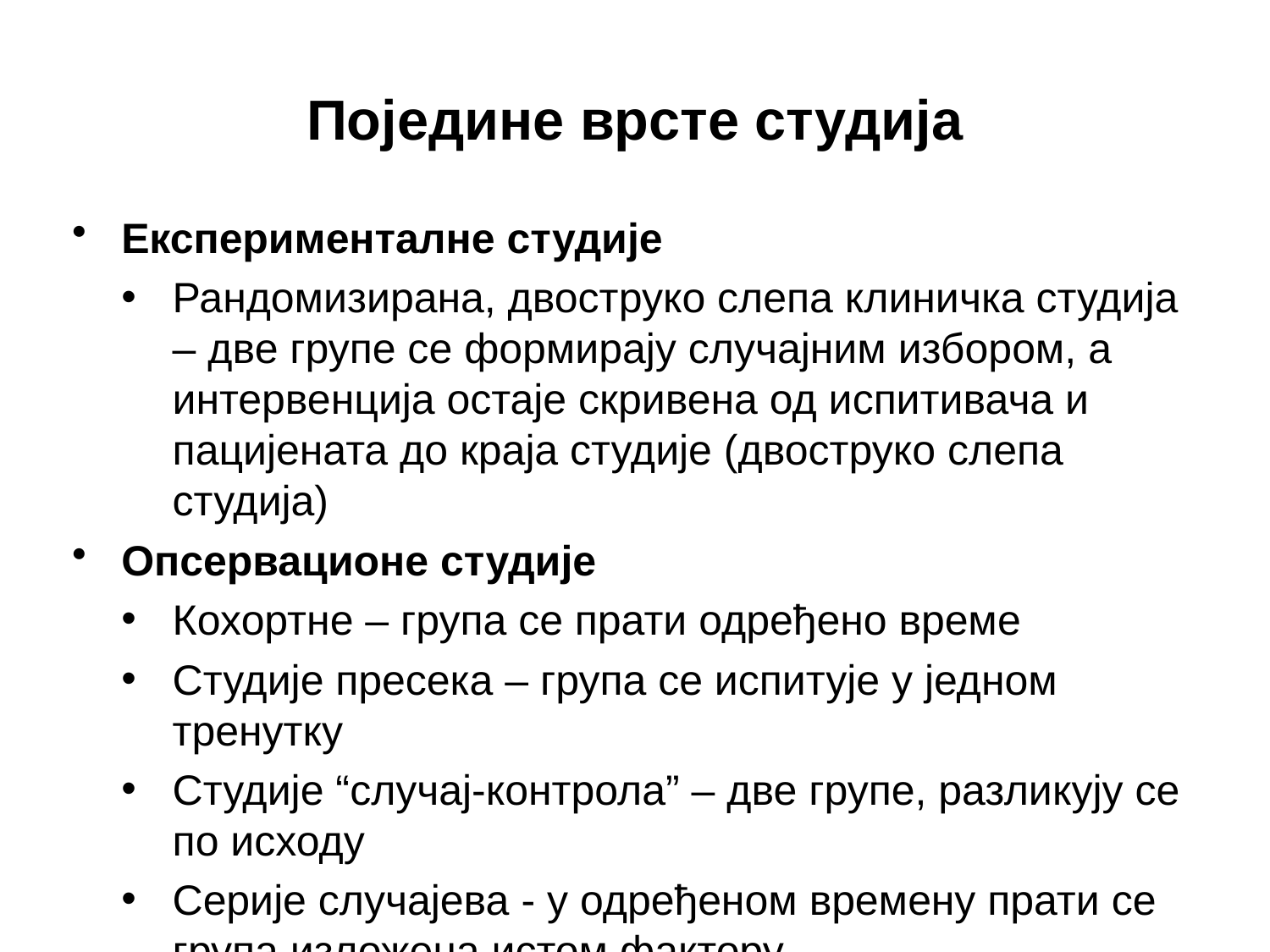

# Поједине врсте студија
Експерименталне студије
Рандомизирана, двоструко слепа клиничка студија – две групе се формирају случајним избором, а интервенција остаје скривена од испитивача и пацијената до краја студије (двоструко слепа студија)
Опсервационе студије
Кохортне – група се прати одређено време
Студије пресека – група се испитује у једном тренутку
Студије “случај-контрола” – две групе, разликују се по исходу
Серије случајева - у одређеном времену прати се група изложена истом фактору